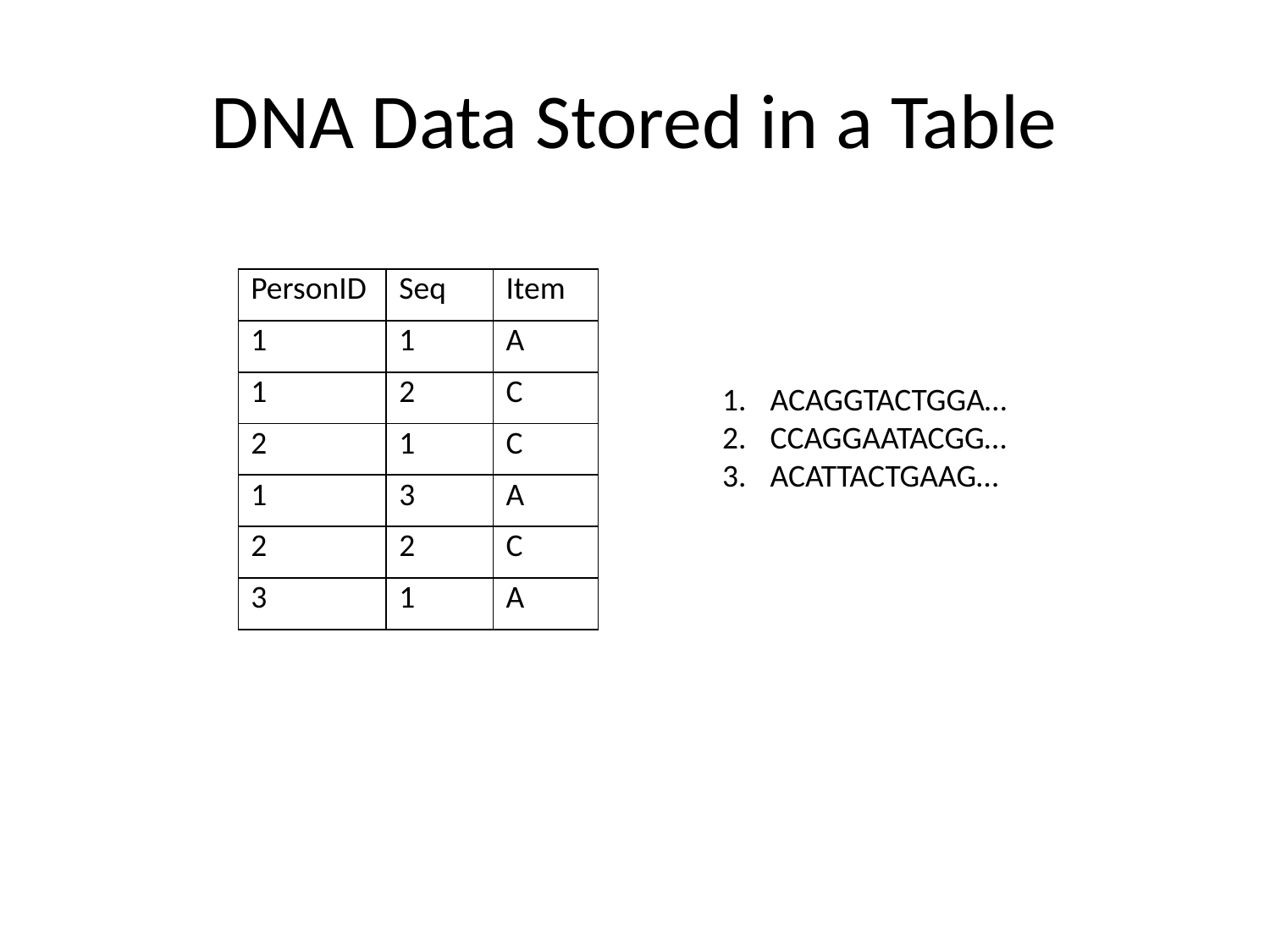

# DNA Data Stored in a Table
| PersonID | Seq | Item |
| --- | --- | --- |
| 1 | 1 | A |
| 1 | 2 | C |
| 2 | 1 | C |
| 1 | 3 | A |
| 2 | 2 | C |
| 3 | 1 | A |
ACAGGTACTGGA…
CCAGGAATACGG…
ACATTACTGAAG…